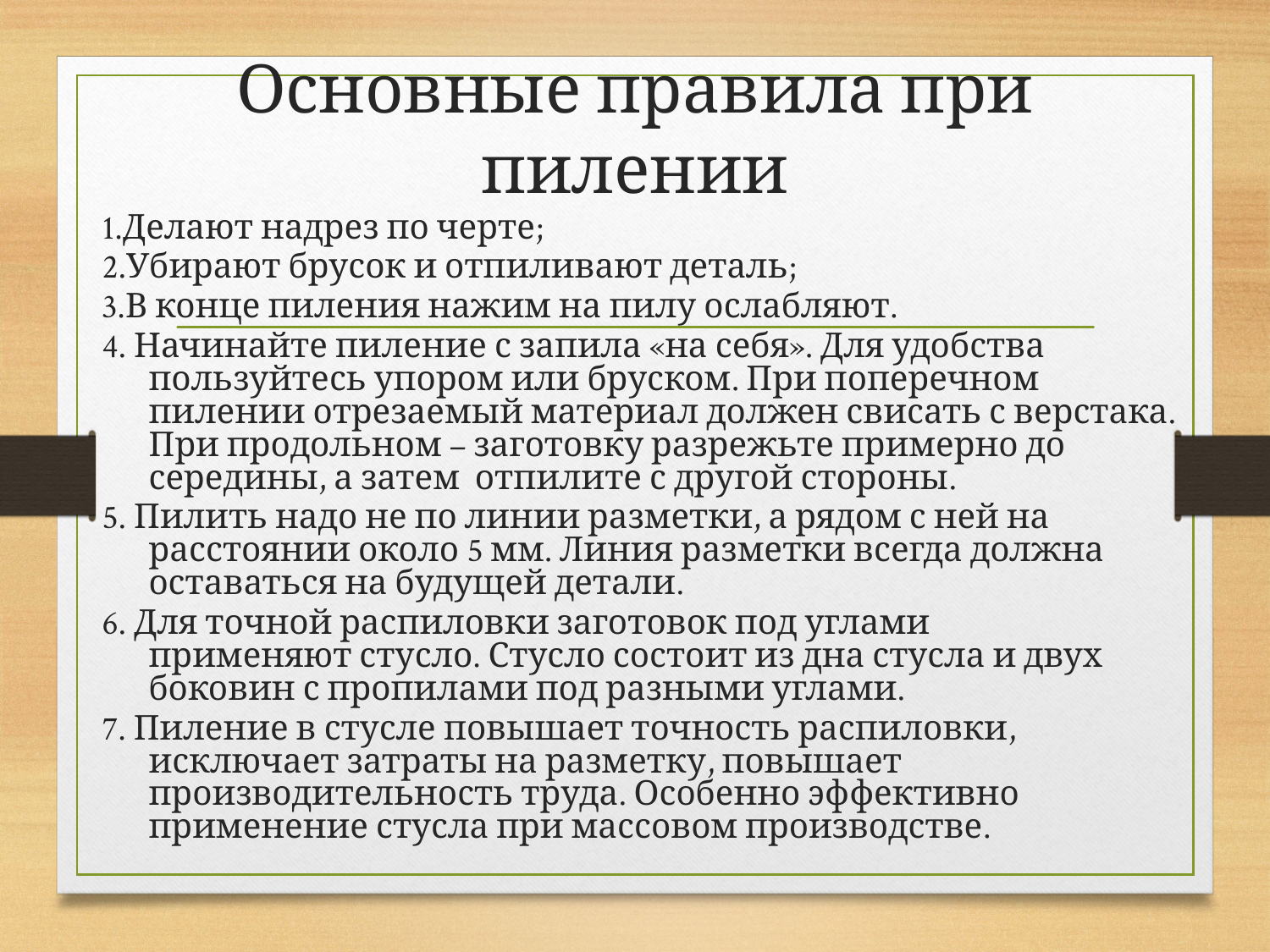

# Основные правила при пилении
1.Делают надрез по черте;
2.Убирают брусок и отпиливают деталь;
3.В конце пиления нажим на пилу ослабляют.
4. Начинайте пиление с запила «на себя». Для удобства пользуйтесь упором или бруском. При поперечном пилении отрезаемый материал должен свисать с верстака. При продольном – заготовку разрежьте примерно до середины, а затем  отпилите с другой стороны.
5. Пилить надо не по линии разметки, а рядом с ней на расстоянии около 5 мм. Линия разметки всегда должна оставаться на будущей детали.
6. Для точной распиловки заготовок под углами применяют стусло. Стусло состоит из дна стусла и двух боковин с пропилами под разными углами.
7. Пиление в стусле повышает точность распиловки, исключает затраты на разметку, повышает производительность труда. Особенно эффективно применение стусла при массовом производстве.